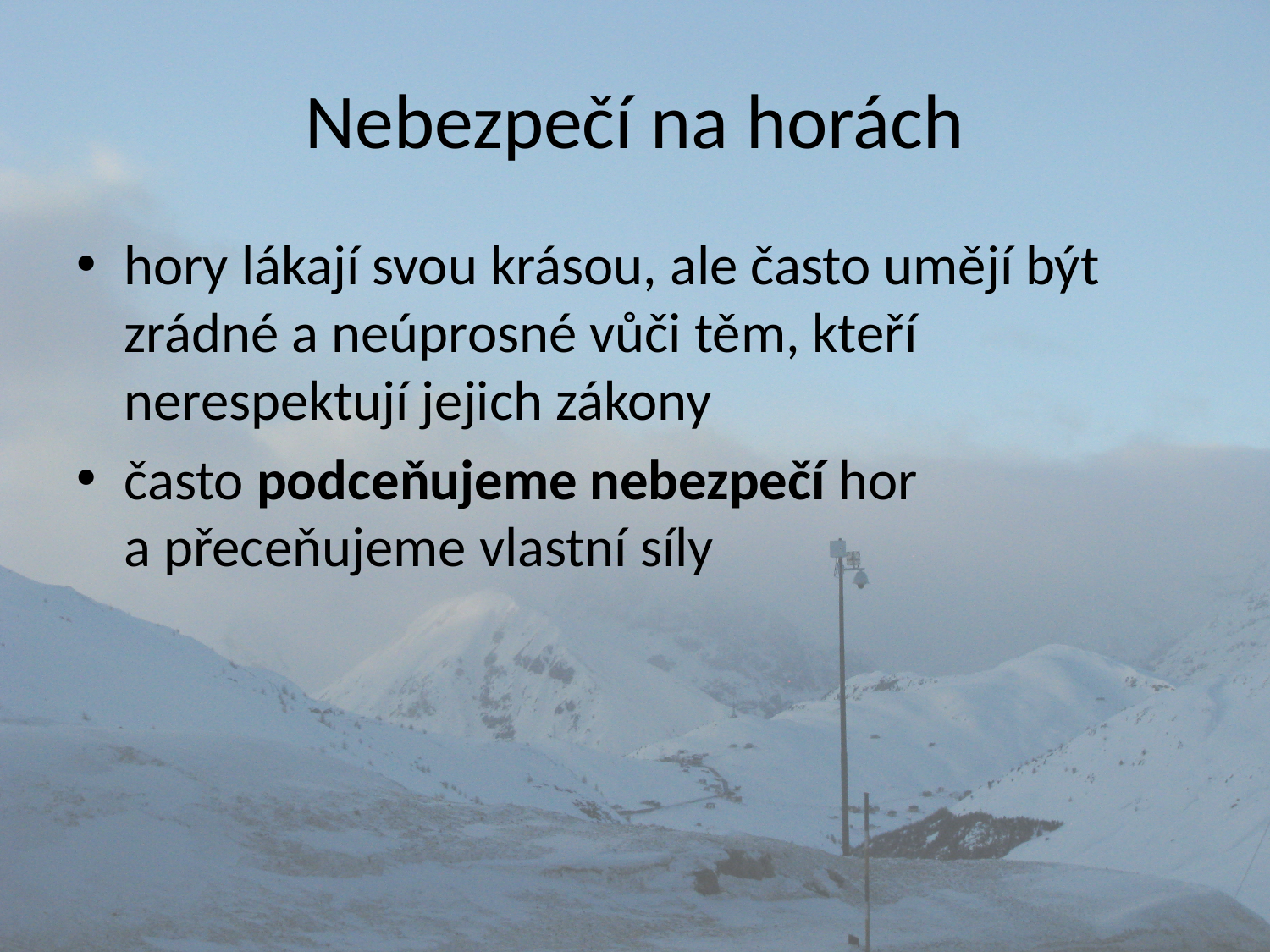

# Nebezpečí na horách
hory lákají svou krásou, ale často umějí být zrádné a neúprosné vůči těm, kteří nerespektují jejich zákony
často podceňujeme nebezpečí hor a přeceňujeme vlastní síly